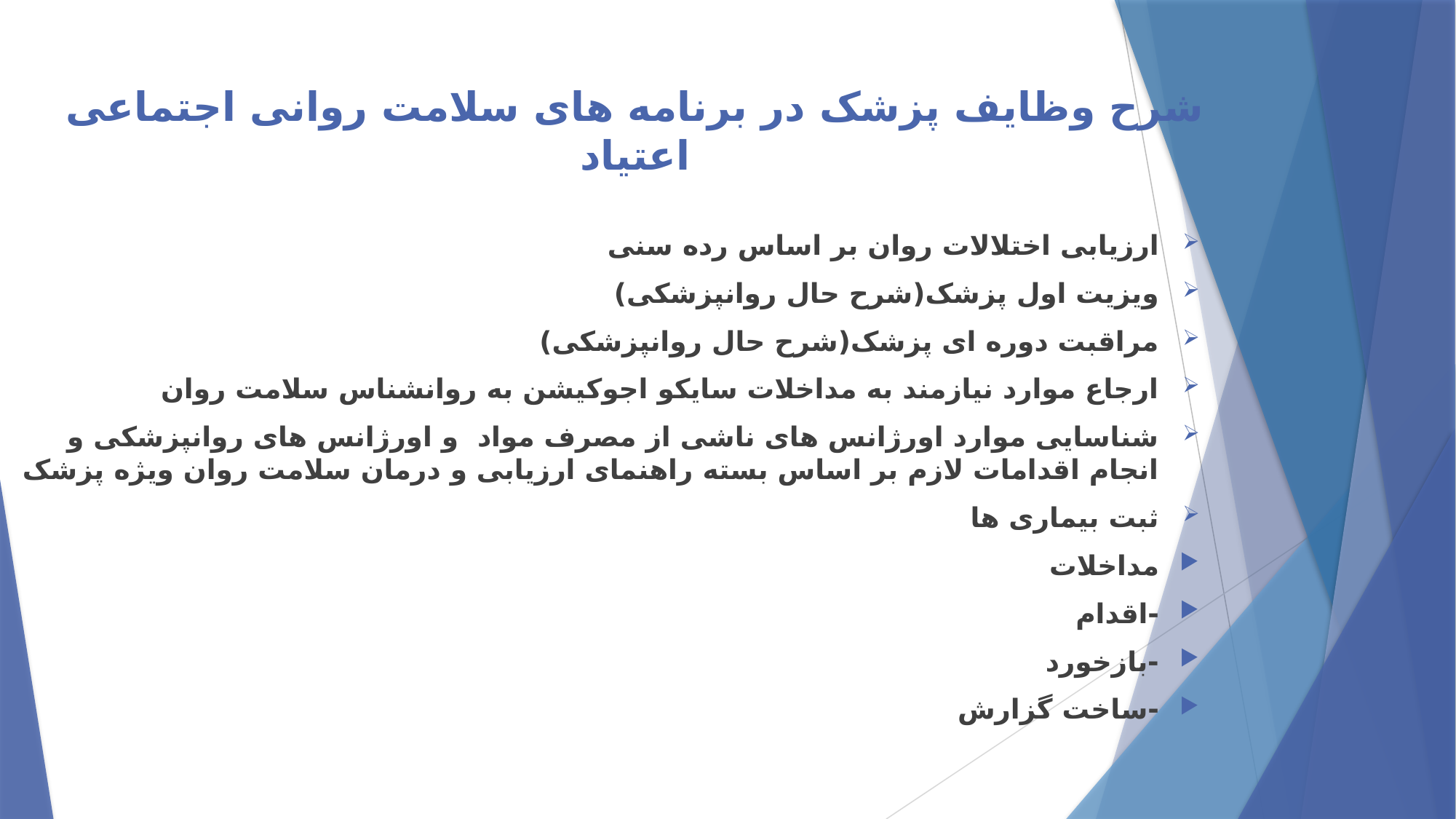

# شرح وظایف پزشک در برنامه های سلامت روانی اجتماعی اعتیاد
ارزیابی اختلالات روان بر اساس رده سنی
ویزیت اول پزشک(شرح حال روانپزشکی)
مراقبت دوره ای پزشک(شرح حال روانپزشکی)
ارجاع موارد نیازمند به مداخلات سایکو اجوکیشن به روانشناس سلامت روان
شناسایی موارد اورژانس های ناشی از مصرف مواد  و اورژانس های روانپزشکی و انجام اقدامات لازم بر اساس بسته راهنمای ارزیابی و درمان سلامت روان ویژه پزشک
ثبت بیماری ها
مداخلات
-اقدام
-بازخورد
-ساخت گزارش